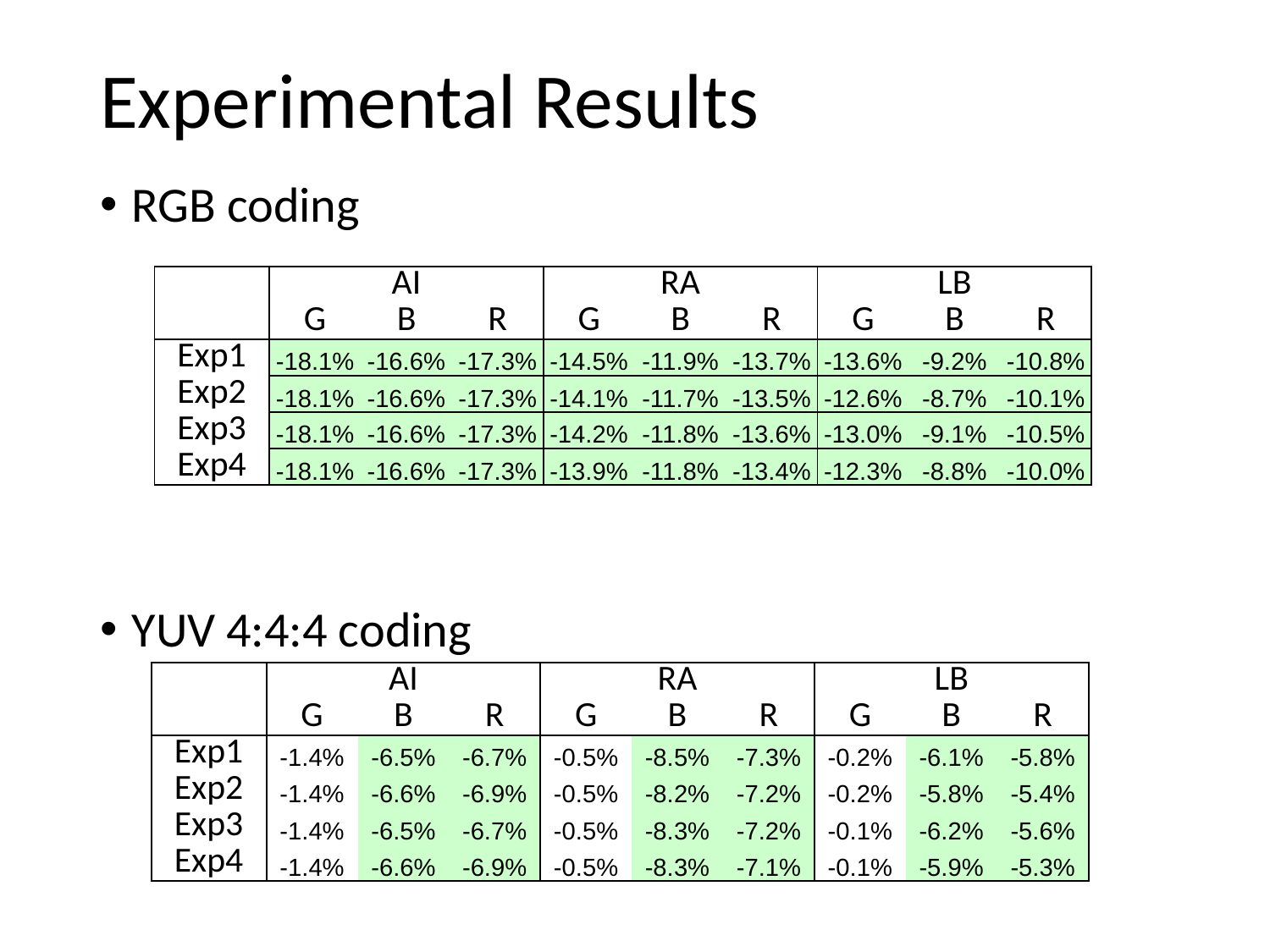

# Experimental Results
RGB coding

YUV 4:4:4 coding

|  | AI |  |  | RA |  |  | LB |  |  |
| --- | --- | --- | --- | --- | --- | --- | --- | --- | --- |
|  | G | B | R | G | B | R | G | B | R |
| Exp1 | -18.1% | -16.6% | -17.3% | -14.5% | -11.9% | -13.7% | -13.6% | -9.2% | -10.8% |
| Exp2 | -18.1% | -16.6% | -17.3% | -14.1% | -11.7% | -13.5% | -12.6% | -8.7% | -10.1% |
| Exp3 | -18.1% | -16.6% | -17.3% | -14.2% | -11.8% | -13.6% | -13.0% | -9.1% | -10.5% |
| Exp4 | -18.1% | -16.6% | -17.3% | -13.9% | -11.8% | -13.4% | -12.3% | -8.8% | -10.0% |
|  | AI |  |  | RA |  |  | LB |  |  |
| --- | --- | --- | --- | --- | --- | --- | --- | --- | --- |
|  | G | B | R | G | B | R | G | B | R |
| Exp1 | -1.4% | -6.5% | -6.7% | -0.5% | -8.5% | -7.3% | -0.2% | -6.1% | -5.8% |
| Exp2 | -1.4% | -6.6% | -6.9% | -0.5% | -8.2% | -7.2% | -0.2% | -5.8% | -5.4% |
| Exp3 | -1.4% | -6.5% | -6.7% | -0.5% | -8.3% | -7.2% | -0.1% | -6.2% | -5.6% |
| Exp4 | -1.4% | -6.6% | -6.9% | -0.5% | -8.3% | -7.1% | -0.1% | -5.9% | -5.3% |